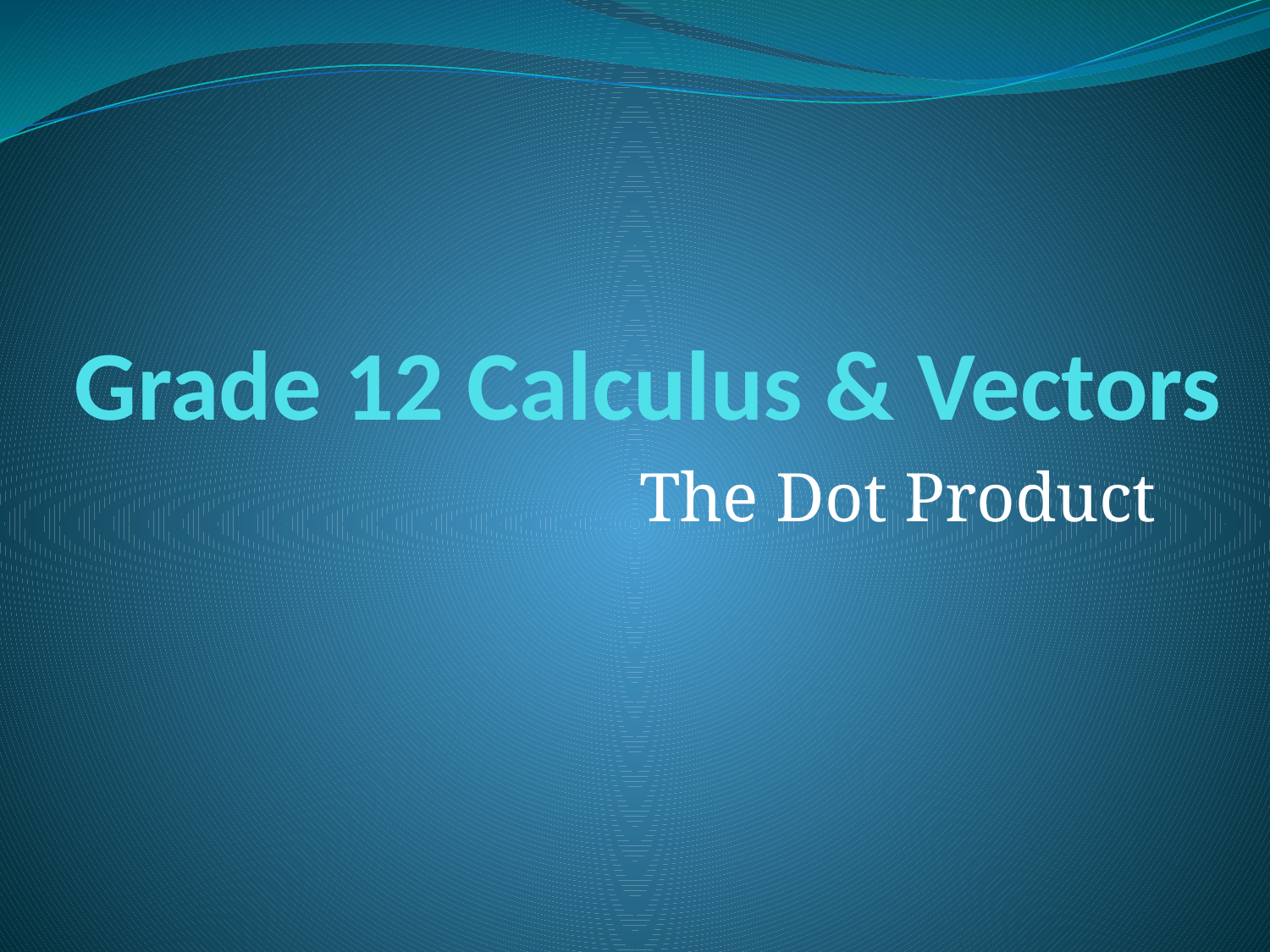

# Grade 12 Calculus & Vectors
The Dot Product